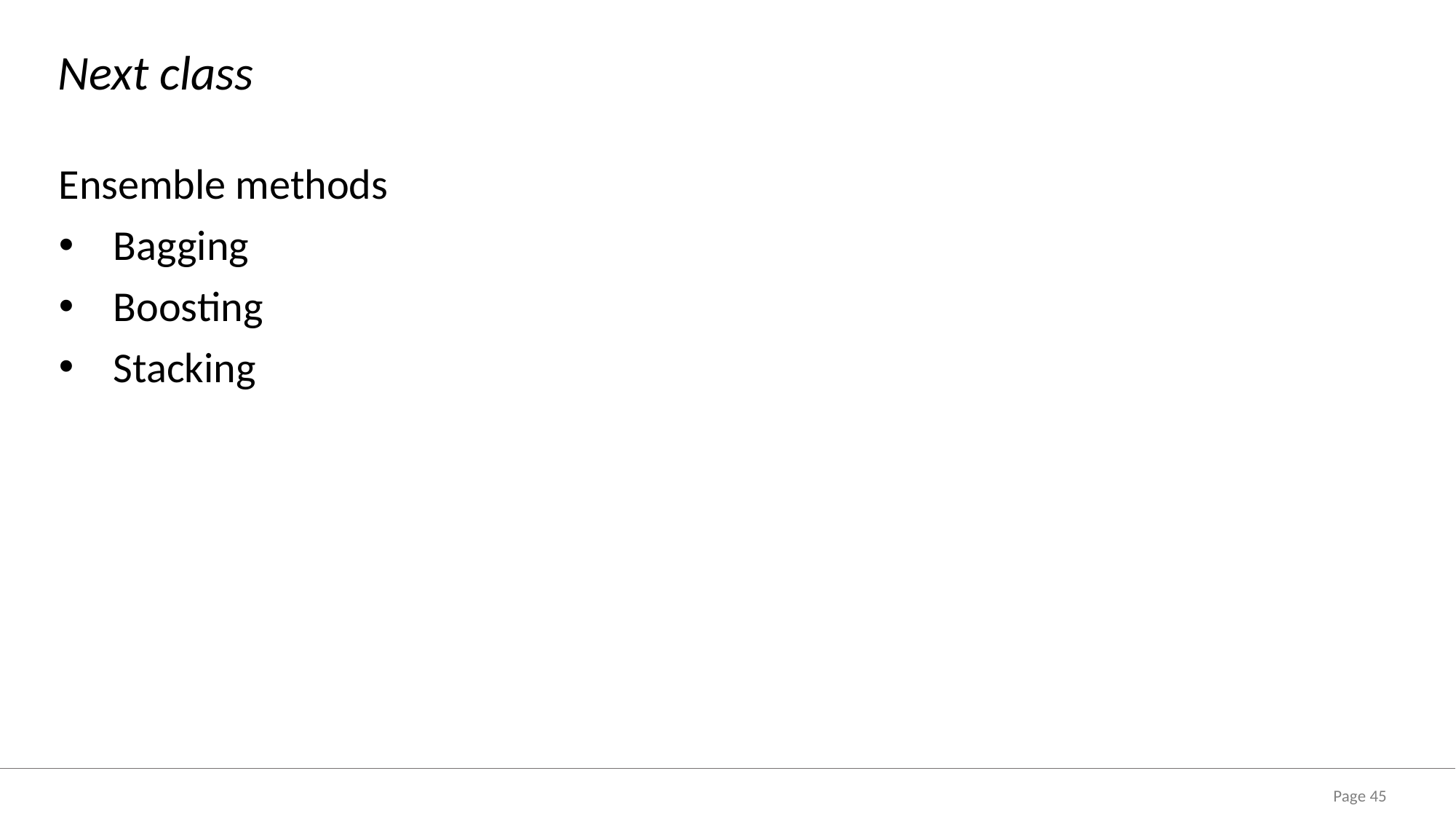

# Next class

Ensemble methods
Bagging
Boosting
Stacking